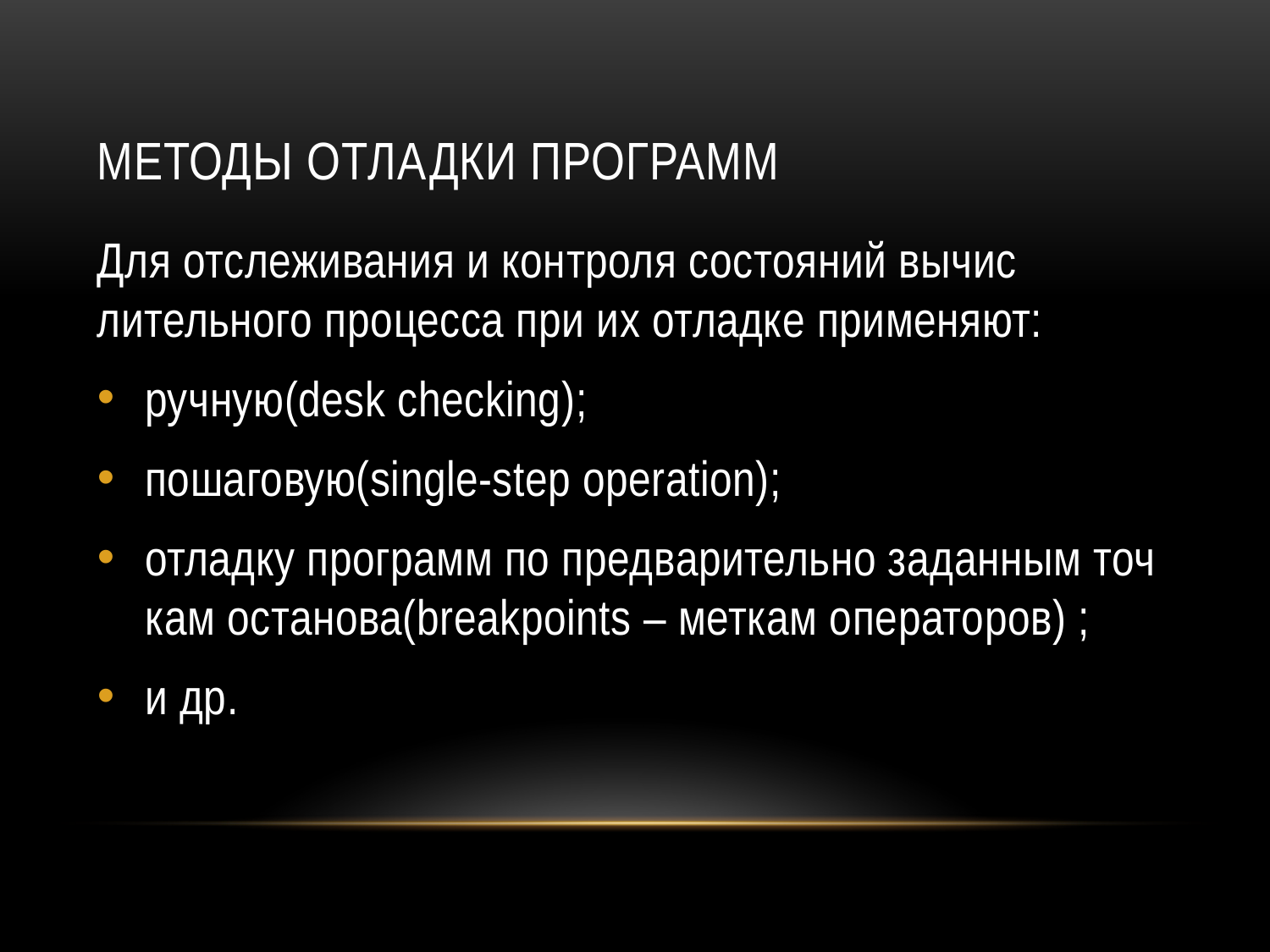

# Методы отладки программ
Для от­сле­жи­ва­ния и кон­тро­ля со­стоя­ний вы­чис­лительного про­цес­са при их от­лад­ке при­ме­ня­ют:
руч­ную(desk checking);
по­ша­го­вую(single-step operation);
отладку программ по пред­ва­ри­тель­но за­дан­ным точ­кам ос­та­но­ва(break­points – мет­кам опе­ра­то­ров) ;
и др.